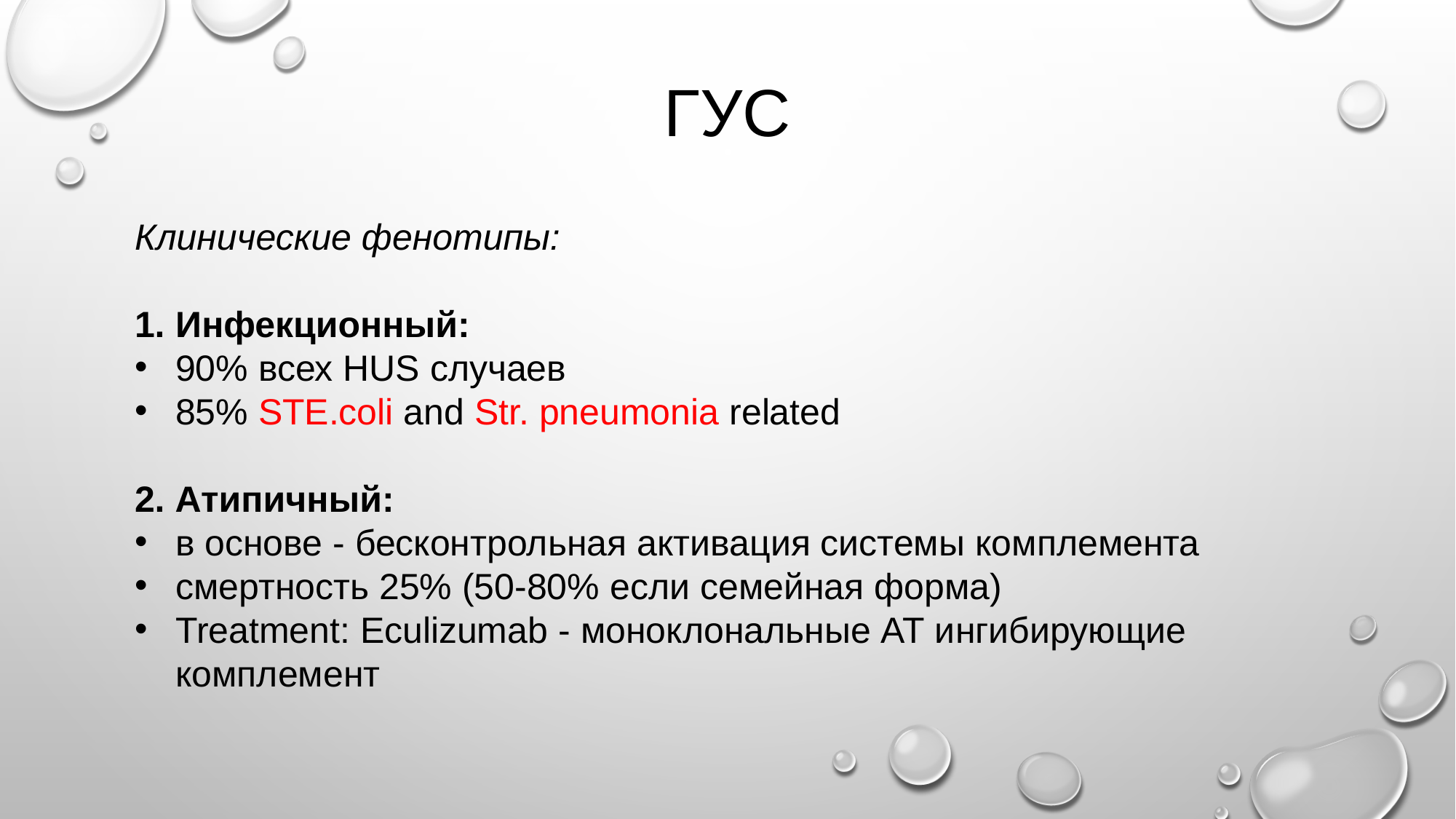

# ГУС
Клинические фенотипы:

Инфекционный:
90% всех HUS случаев
85% STE.coli and Str. pneumonia related

2. Атипичный:
в основе - бесконтрольная активация системы комплемента
смертность 25% (50-80% если семейная форма)
Treatment: Eculizumab - моноклональные АТ ингибирующие комплемент